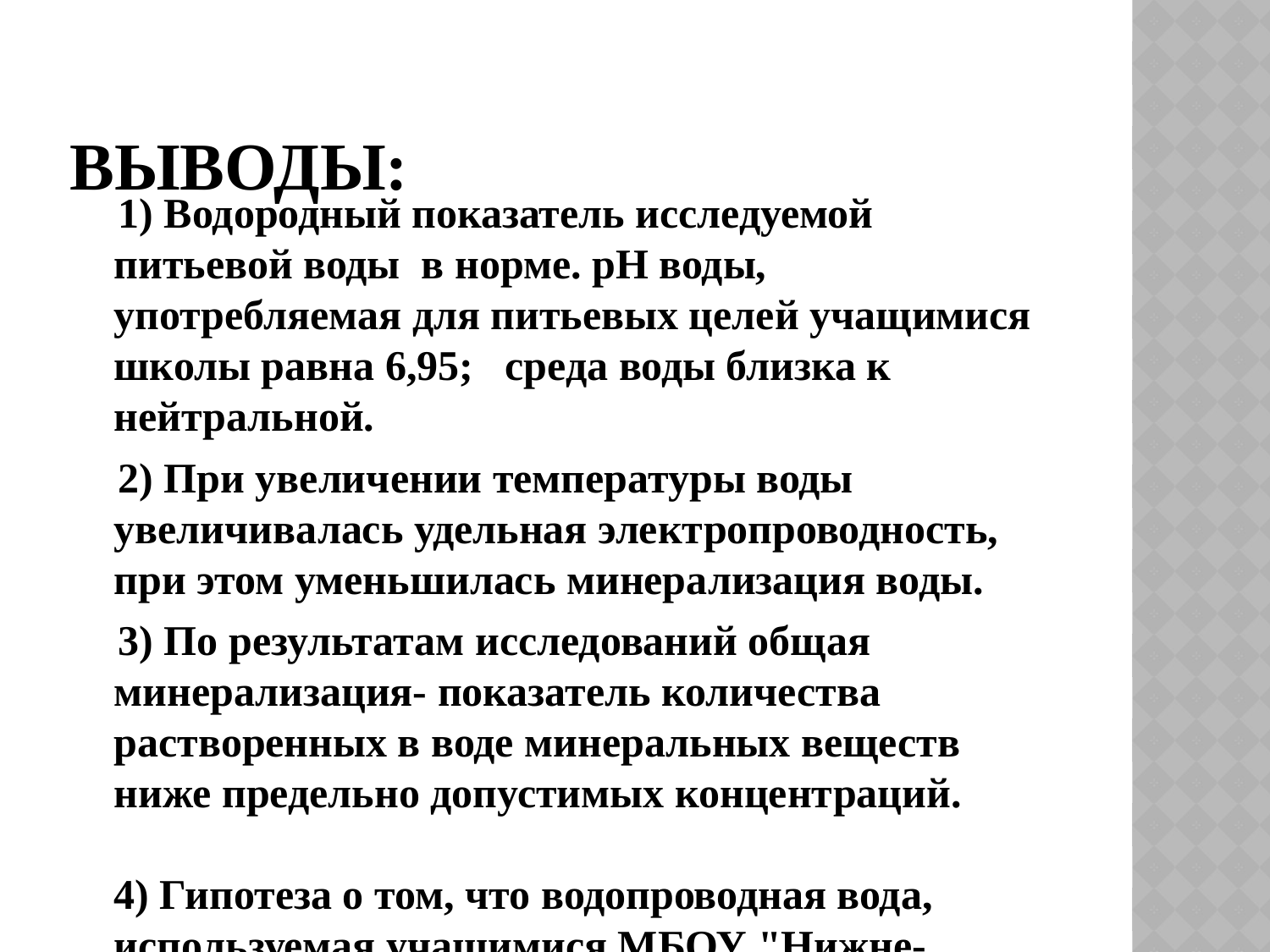

# Выводы:
    1) Водородный показатель исследуемой питьевой воды  в норме. рН воды, употребляемая для питьевых целей учащимися школы равна 6,95;   среда воды близка к нейтральной.
    2) При увеличении температуры воды увеличивалась удельная электропроводность, при этом уменьшилась минерализация воды.
    3) По результатам исследований общая минерализация- показатель количества растворенных в воде минеральных веществ  ниже предельно допустимых концентраций.                                                                                               4) Гипотеза о том, что водопроводная вода, используемая учащимися МБОУ "Нижне-Есауловская СШ" для питьевых целей соответствует требованиям СанПин подтверждена результатами исследований.